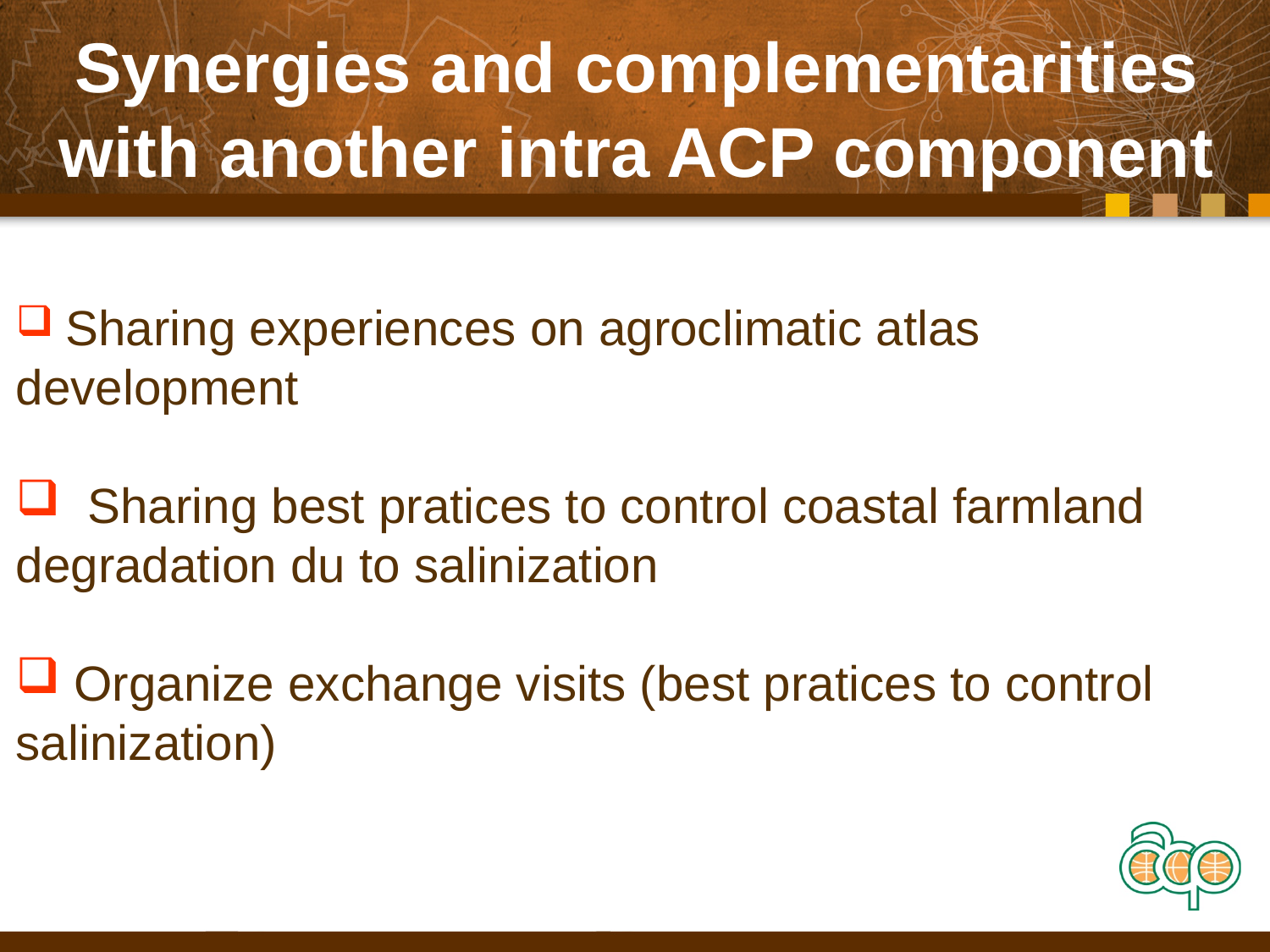

Synergies and complementarities with another intra ACP component
 Sharing experiences on agroclimatic atlas development
  Sharing best pratices to control coastal farmland degradation du to salinization

 Organize exchange visits (best pratices to control salinization)